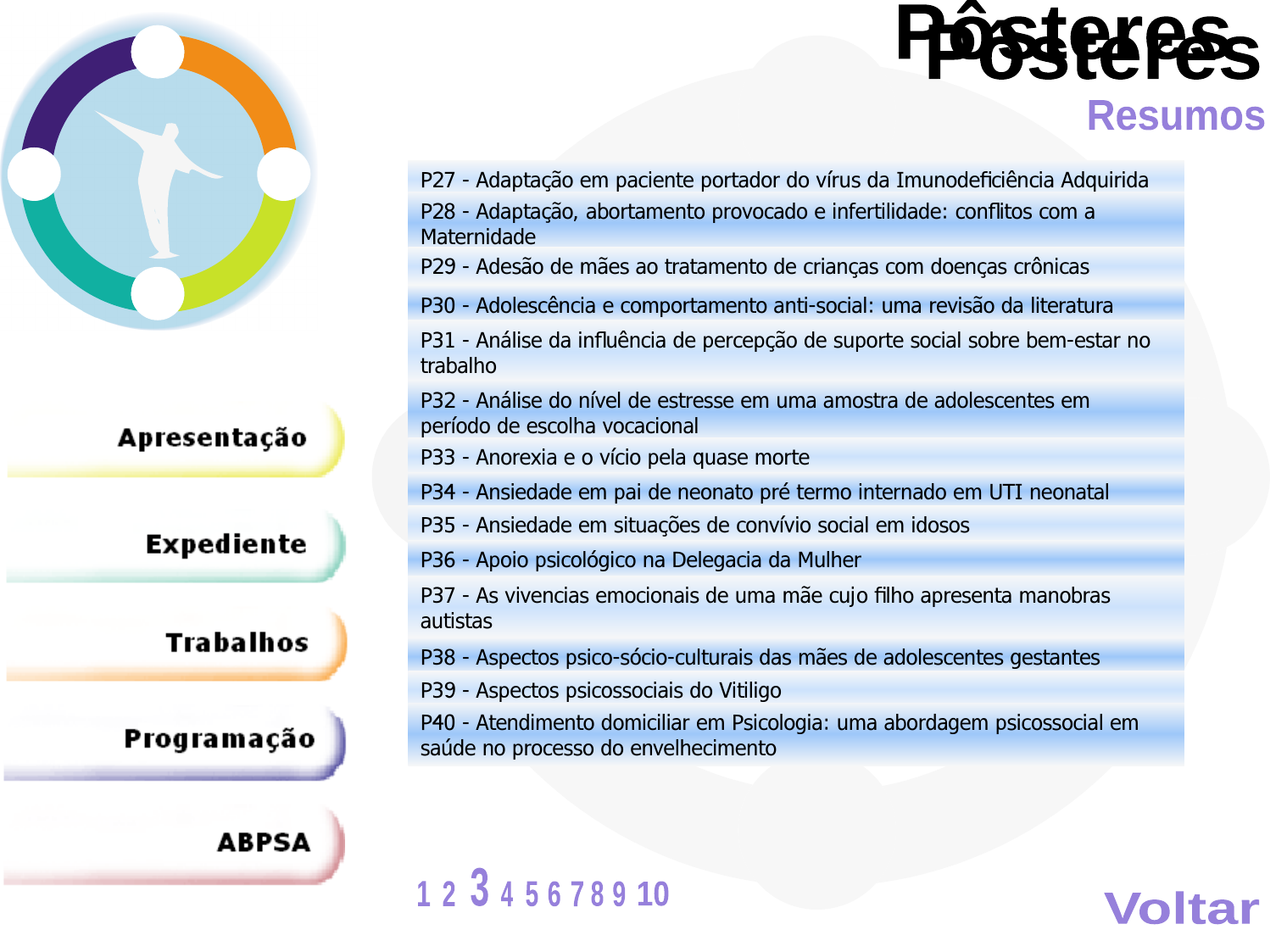

Pôsteres
Pôsteres
Resumos
P27 - Adaptação em paciente portador do vírus da Imunodeficiência Adquirida
P28 - Adaptação, abortamento provocado e infertilidade: conflitos com a
Maternidade
P29 - Adesão de mães ao tratamento de crianças com doenças crônicas

P30 - Adolescência e comportamento anti-social: uma revisão da literatura

P31 - Análise da influência de percepção de suporte social sobre bem-estar no
trabalho
P32 - Análise do nível de estresse em uma amostra de adolescentes em
período de escolha vocacional
P33 - Anorexia e o vício pela quase morte
P34 - Ansiedade em pai de neonato pré termo internado em UTI neonatal
P35 - Ansiedade em situações de convívio social em idosos
P36 - Apoio psicológico na Delegacia da Mulher
P37 - As vivencias emocionais de uma mãe cujo filho apresenta manobras
autistas
P38 - Aspectos psico-sócio-culturais das mães de adolescentes gestantes
P39 - Aspectos psicossociais do Vitiligo
P40 - Atendimento domiciliar em Psicologia: uma abordagem psicossocial em
saúde no processo do envelhecimento
3
1
2
8
4
5
6
7
9
10
Voltar